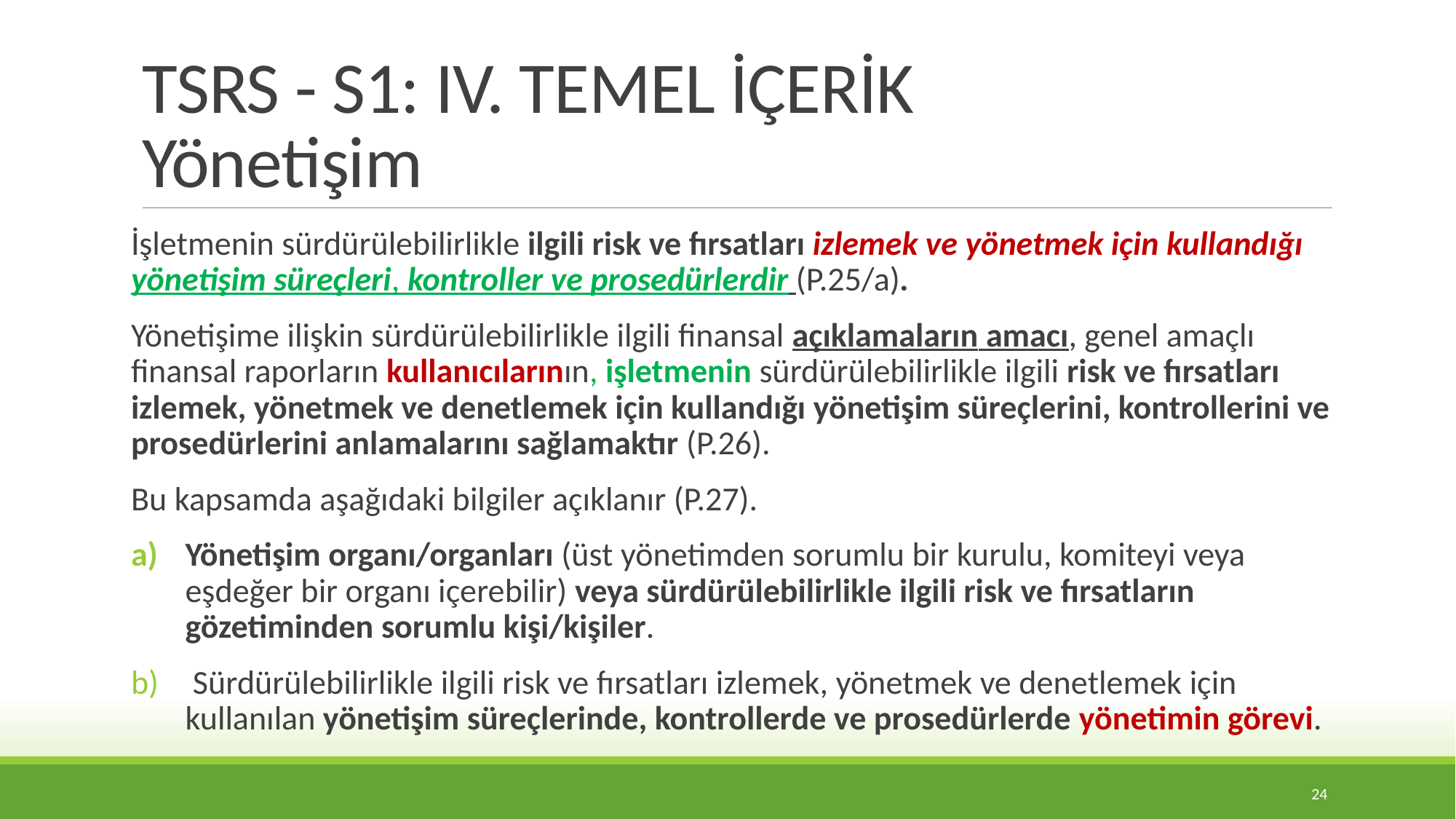

# TSRS - S1: IV. TEMEL İÇERİK Yönetişim
İşletmenin sürdürülebilirlikle ilgili risk ve fırsatları izlemek ve yönetmek için kullandığı yönetişim süreçleri, kontroller ve prosedürlerdir (P.25/a).
Yönetişime ilişkin sürdürülebilirlikle ilgili finansal açıklamaların amacı, genel amaçlı finansal raporların kullanıcılarının, işletmenin sürdürülebilirlikle ilgili risk ve fırsatları izlemek, yönetmek ve denetlemek için kullandığı yönetişim süreçlerini, kontrollerini ve prosedürlerini anlamalarını sağlamaktır (P.26).
Bu kapsamda aşağıdaki bilgiler açıklanır (P.27).
Yönetişim organı/organları (üst yönetimden sorumlu bir kurulu, komiteyi veya eşdeğer bir organı içerebilir) veya sürdürülebilirlikle ilgili risk ve fırsatların gözetiminden sorumlu kişi/kişiler.
 Sürdürülebilirlikle ilgili risk ve fırsatları izlemek, yönetmek ve denetlemek için kullanılan yönetişim süreçlerinde, kontrollerde ve prosedürlerde yönetimin görevi.
24